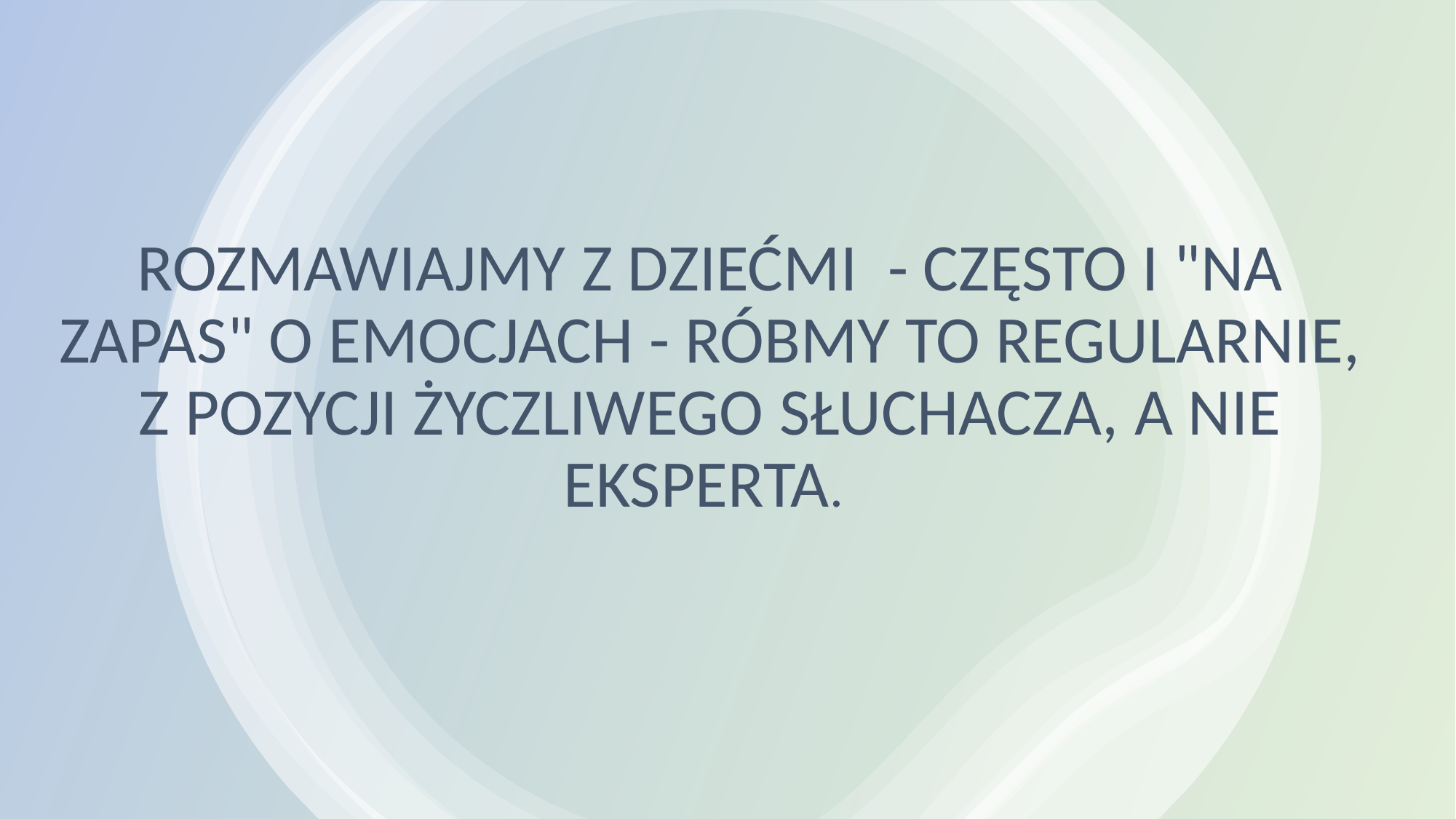

# ROZMAWIAJMY Z DZIEĆMI  - CZĘSTO I "NA ZAPAS" O EMOCJACH - RÓBMY TO REGULARNIE, Z POZYCJI ŻYCZLIWEGO SŁUCHACZA, A NIE EKSPERTA.